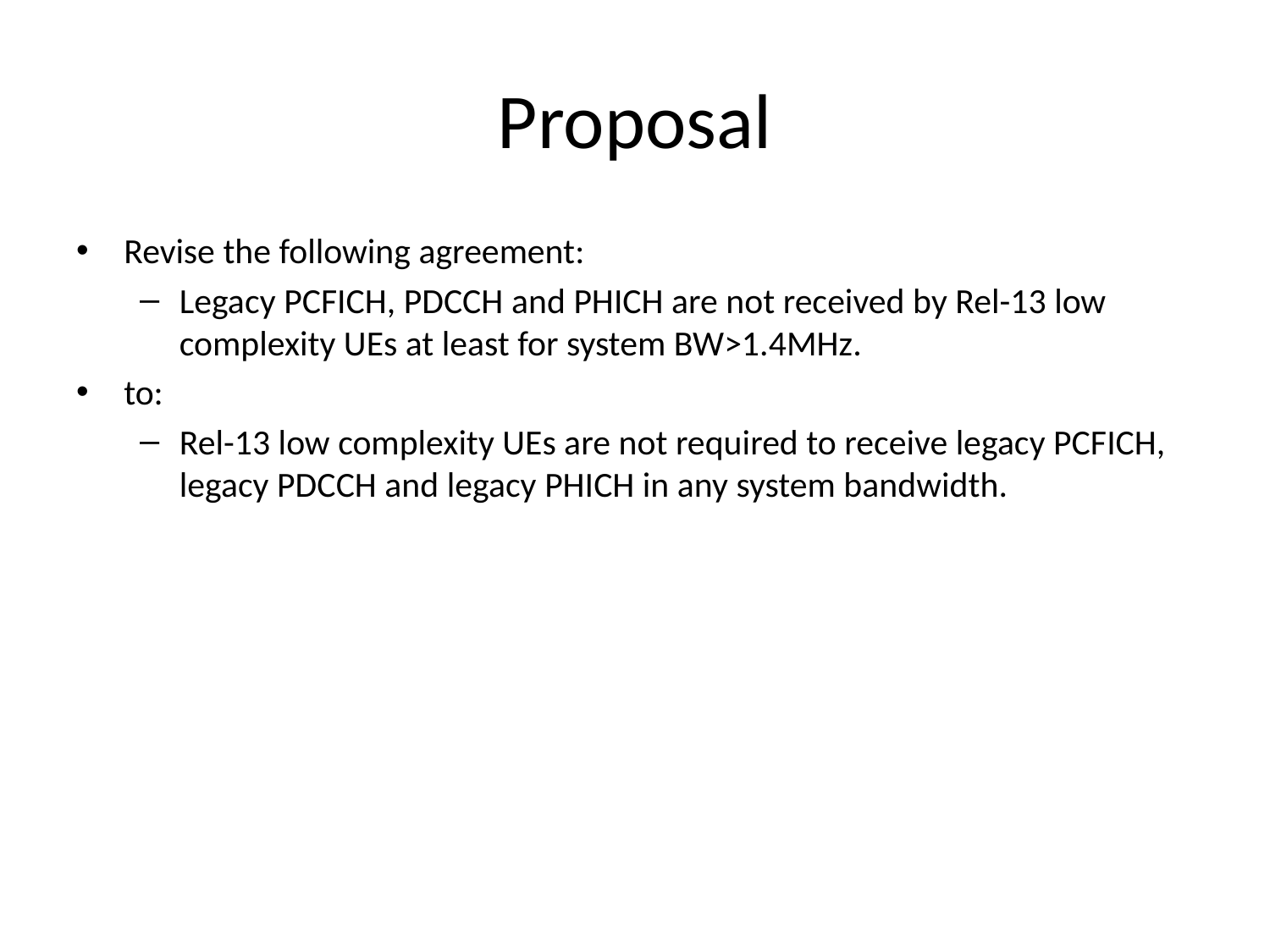

# Proposal
Revise the following agreement:
Legacy PCFICH, PDCCH and PHICH are not received by Rel-13 low complexity UEs at least for system BW>1.4MHz.
to:
Rel-13 low complexity UEs are not required to receive legacy PCFICH, legacy PDCCH and legacy PHICH in any system bandwidth.